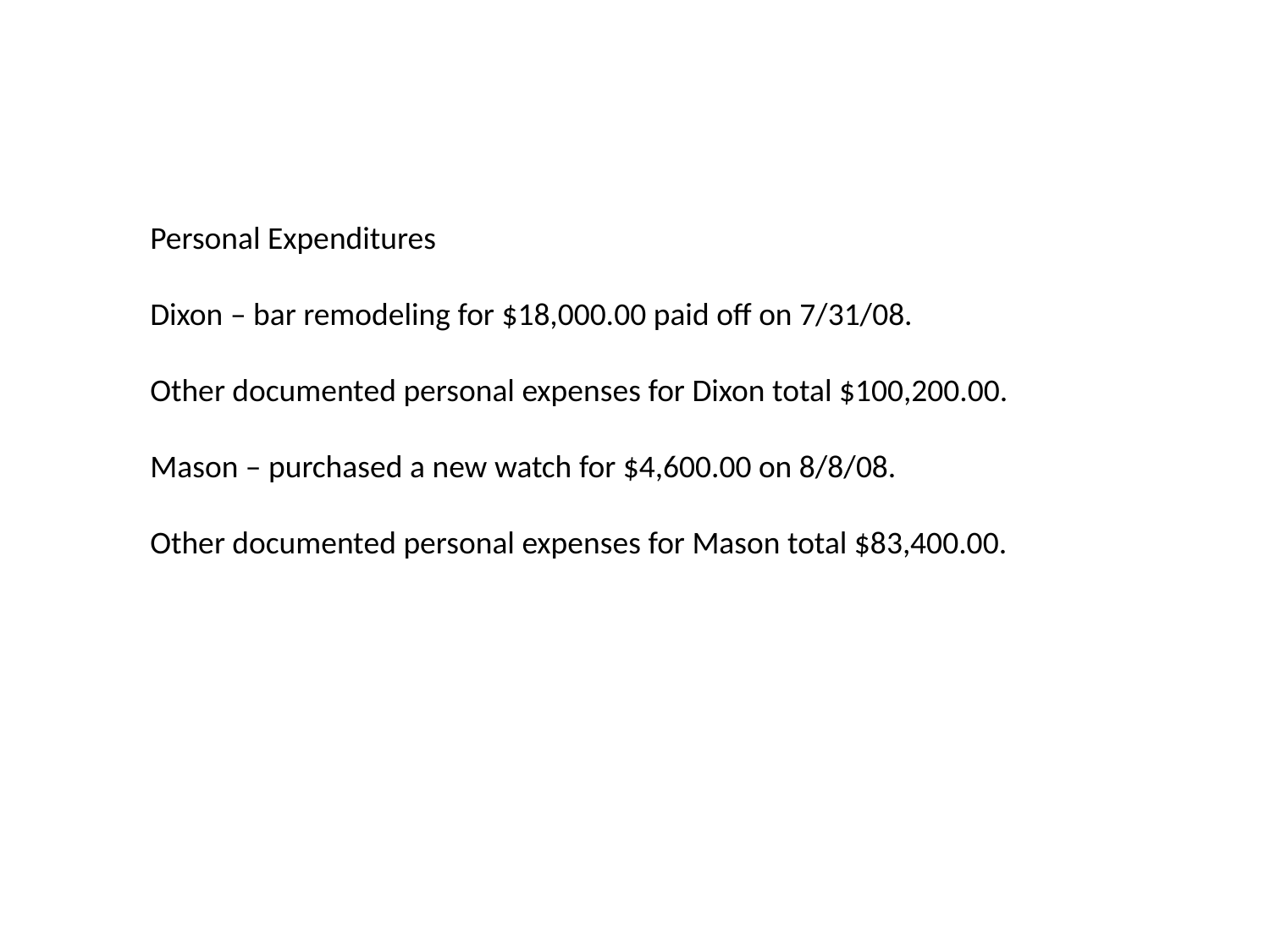

Personal Expenditures

Dixon – bar remodeling for $18,000.00 paid off on 7/31/08.

Other documented personal expenses for Dixon total $100,200.00.

Mason – purchased a new watch for $4,600.00 on 8/8/08.

Other documented personal expenses for Mason total $83,400.00.